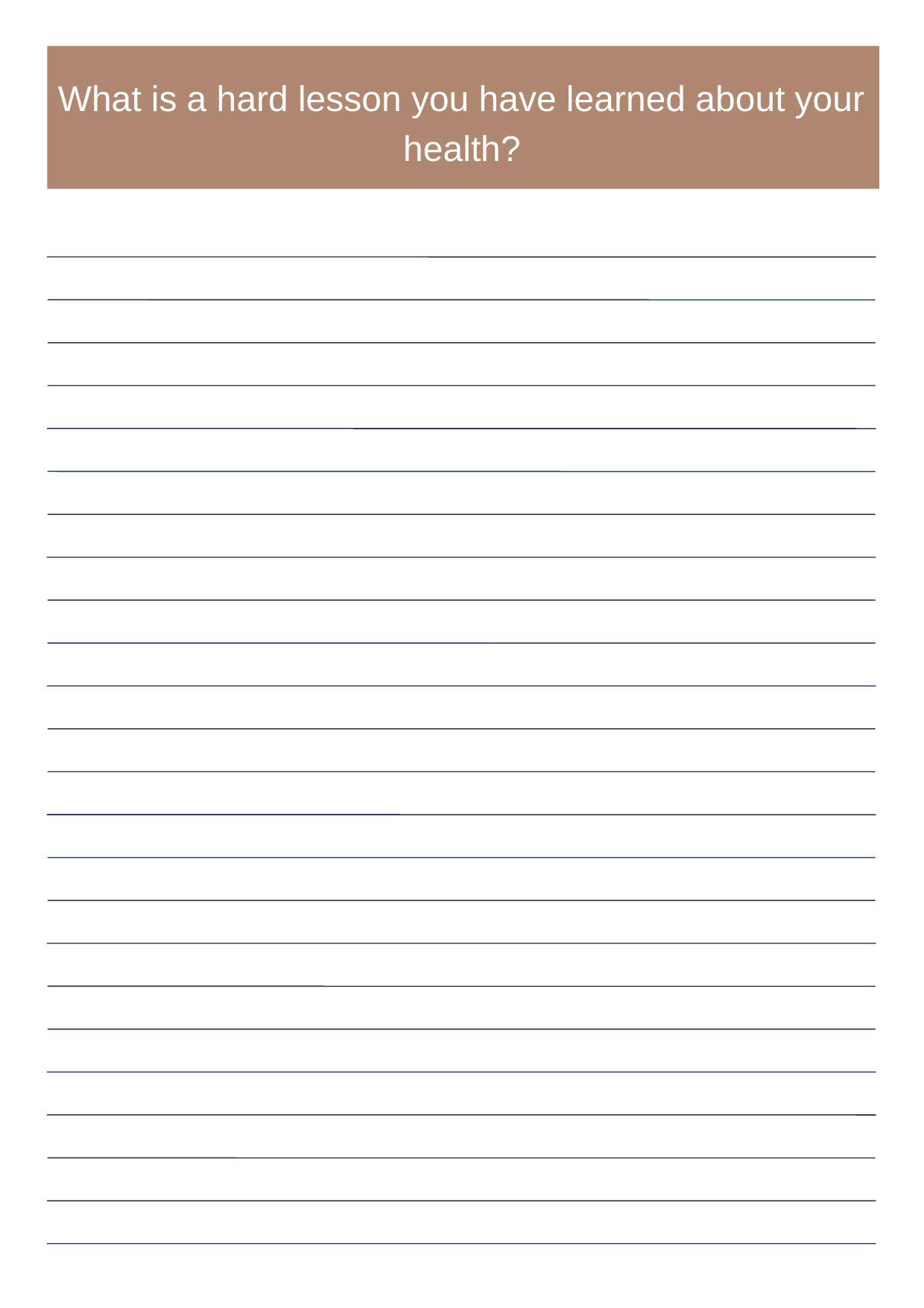

What is a hard lesson you have learned about your health?